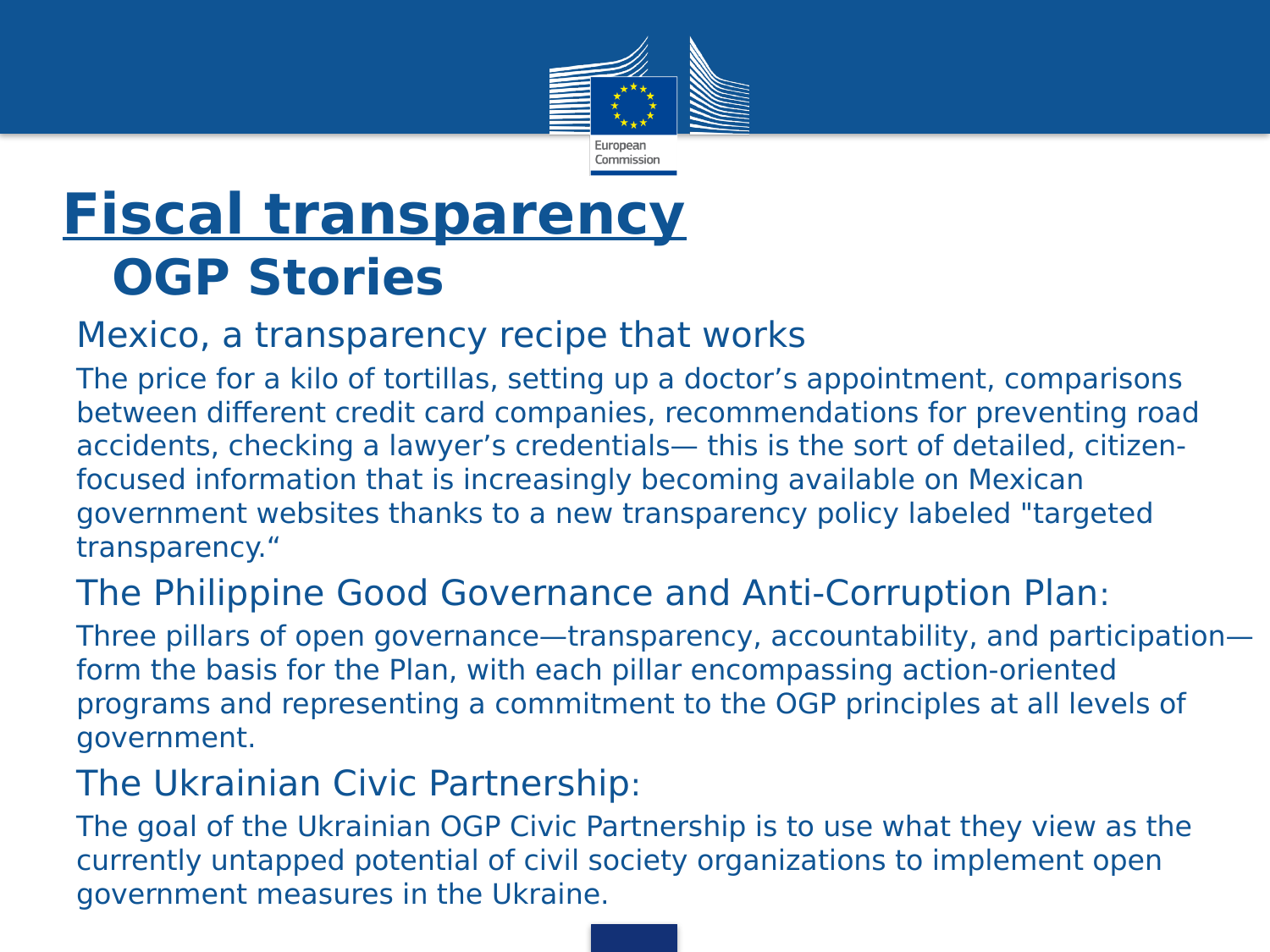

Fiscal transparency
OGP Stories
Mexico, a transparency recipe that works
The price for a kilo of tortillas, setting up a doctor’s appointment, comparisons between different credit card companies, recommendations for preventing road accidents, checking a lawyer’s credentials— this is the sort of detailed, citizen-focused information that is increasingly becoming available on Mexican government websites thanks to a new transparency policy labeled "targeted transparency.“
The Philippine Good Governance and Anti-Corruption Plan:
Three pillars of open governance—transparency, accountability, and participation—form the basis for the Plan, with each pillar encompassing action-oriented programs and representing a commitment to the OGP principles at all levels of government.
The Ukrainian Civic Partnership:
The goal of the Ukrainian OGP Civic Partnership is to use what they view as the currently untapped potential of civil society organizations to implement open government measures in the Ukraine.